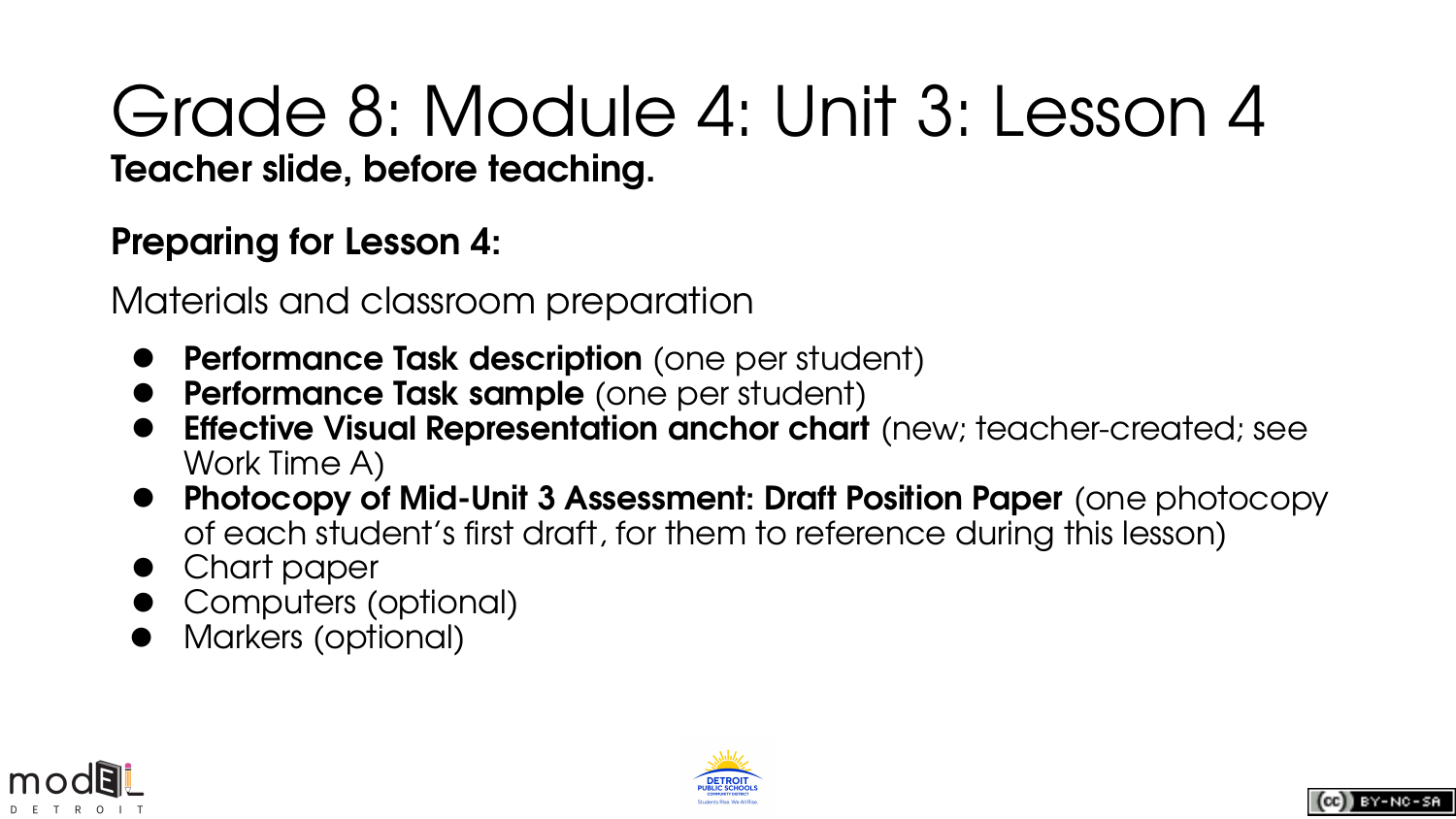

# Grade 8: Module 4: Unit 3: Lesson 4
Teacher slide, before teaching.

Preparing for Lesson 4:
Materials and classroom preparation
Performance Task description (one per student)
Performance Task sample (one per student)
Effective Visual Representation anchor chart (new; teacher-created; see Work Time A)
Photocopy of Mid-Unit 3 Assessment: Draft Position Paper (one photocopy of each student’s first draft, for them to reference during this lesson)
Chart paper
Computers (optional)
Markers (optional)